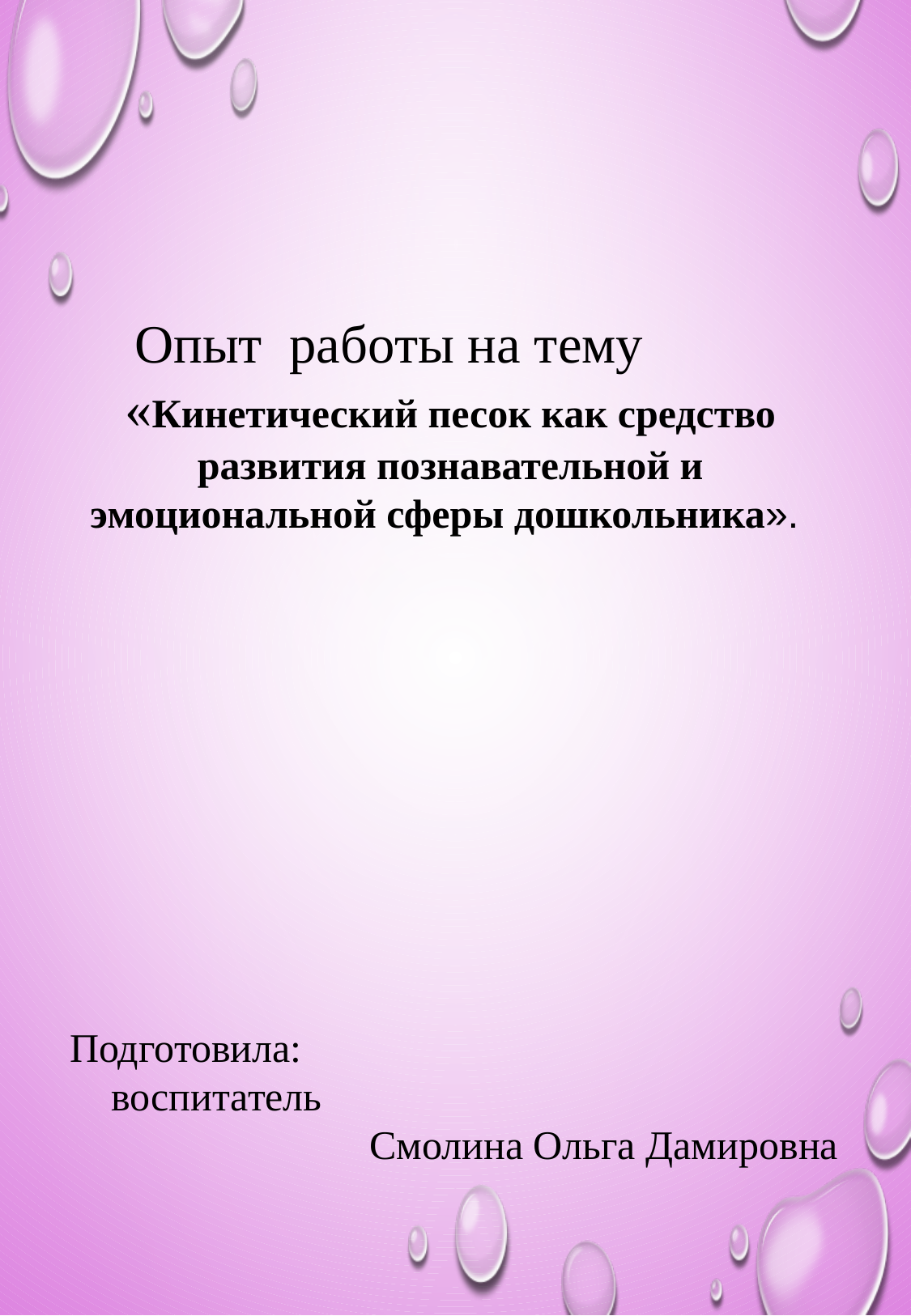

Опыт  работы на тему          «Кинетический песок как средство развития познавательной и эмоциональной сферы дошкольника».

Подготовила:                                                          воспитатель                                                          Смолина Ольга Дамировна

2017 год